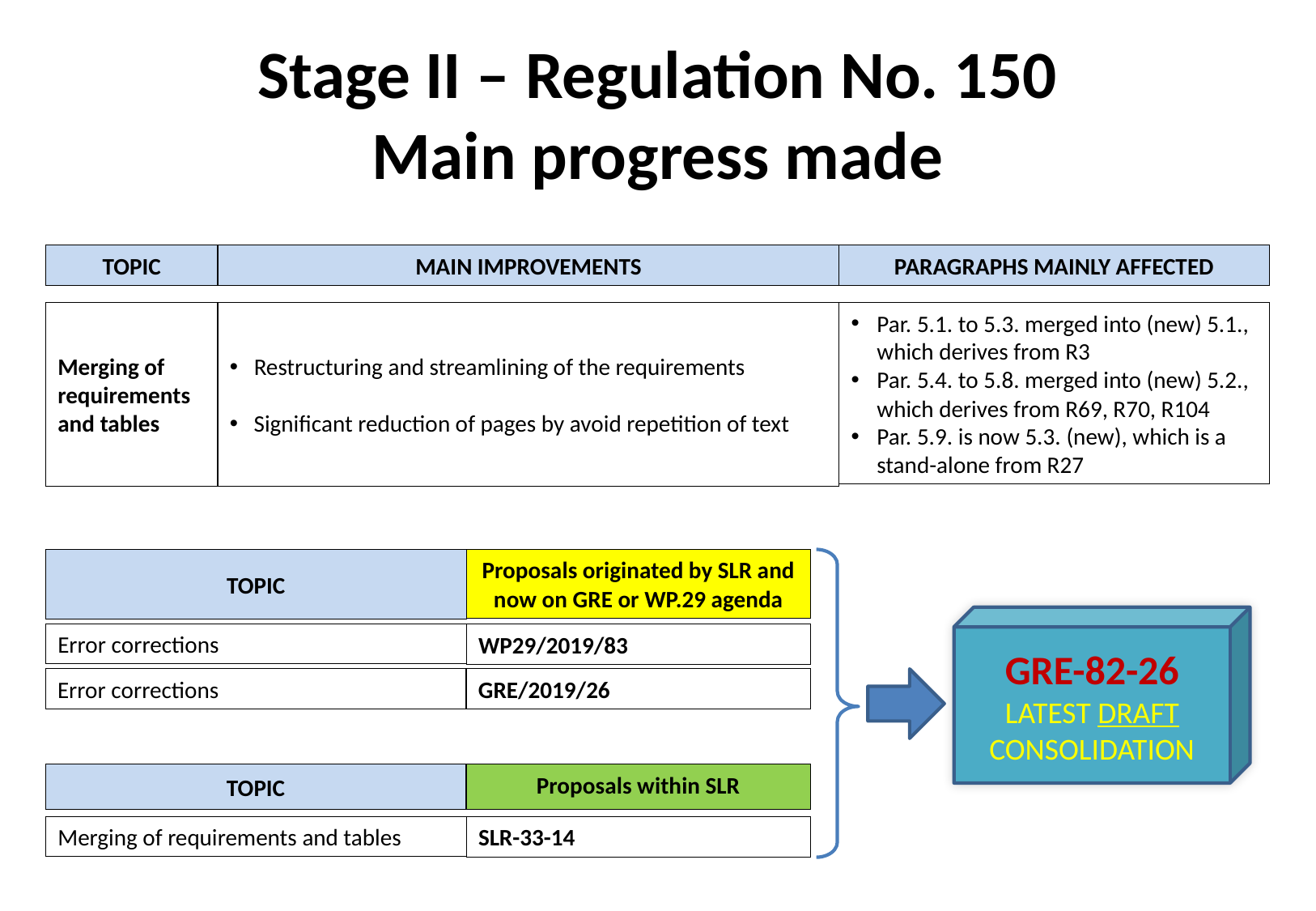

Stage II – Regulation No. 150
Main progress made
TOPIC
MAIN IMPROVEMENTS
PARAGRAPHS MAINLY AFFECTED
Restructuring and streamlining of the requirements

Significant reduction of pages by avoid repetition of text
Merging of requirements and tables
Par. 5.1. to 5.3. merged into (new) 5.1., which derives from R3
Par. 5.4. to 5.8. merged into (new) 5.2., which derives from R69, R70, R104
Par. 5.9. is now 5.3. (new), which is a stand-alone from R27
TOPIC
Proposals originated by SLR and now on GRE or WP.29 agenda

GRE-82-26
LATEST DRAFT CONSOLIDATION
Error corrections
WP29/2019/83
GRE/2019/26
Error corrections

TOPIC
Proposals within SLR
Merging of requirements and tables
SLR-33-14